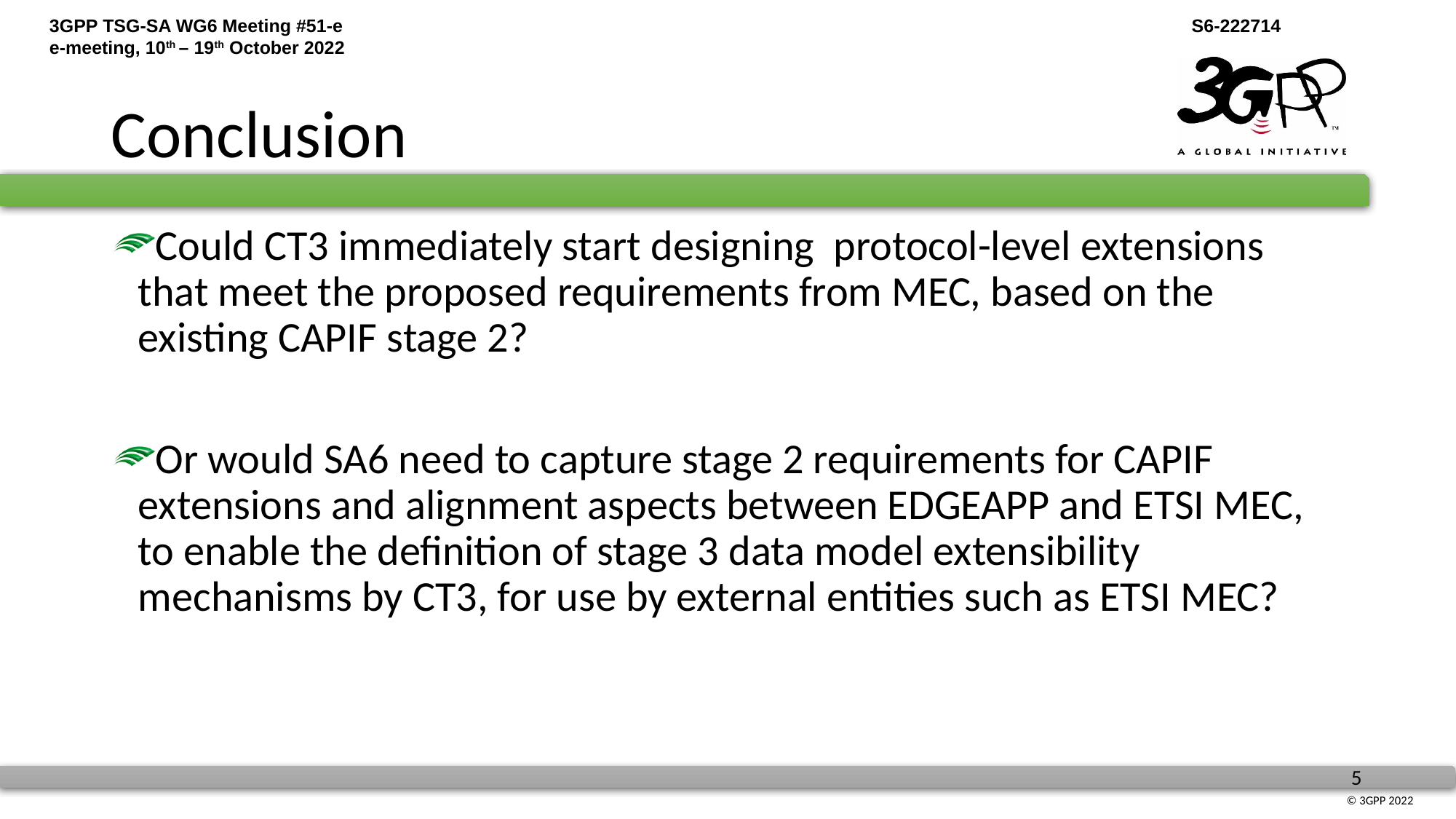

# Conclusion
Could CT3 immediately start designing  protocol-level extensions that meet the proposed requirements from MEC, based on the existing CAPIF stage 2?

Or would SA6 need to capture stage 2 requirements for CAPIF extensions and alignment aspects between EDGEAPP and ETSI MEC, to enable the definition of stage 3 data model extensibility mechanisms by CT3, for use by external entities such as ETSI MEC?